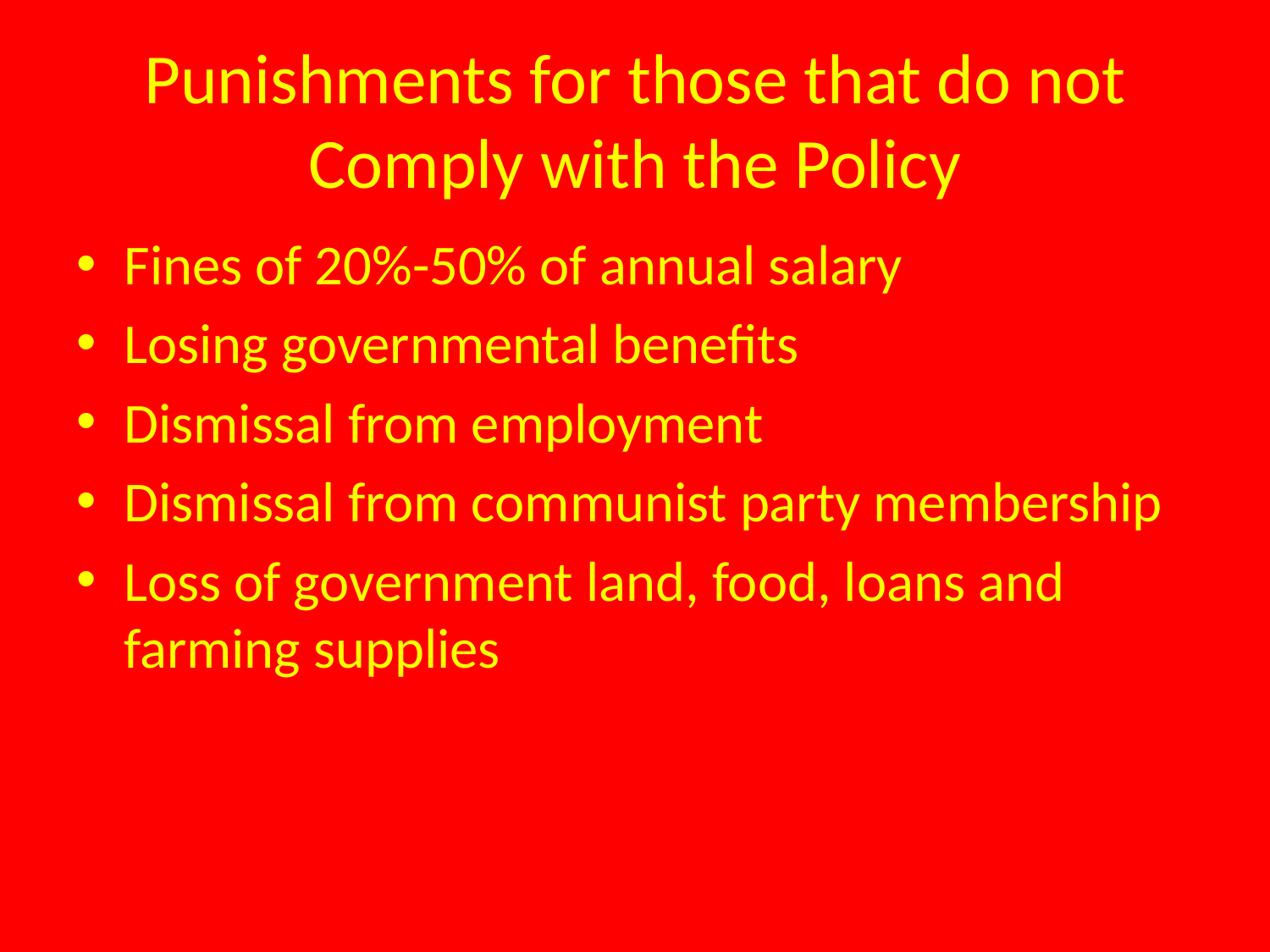

# Punishments for those that do not Comply with the Policy
Fines of 20%-50% of annual salary
Losing governmental benefits
Dismissal from employment
Dismissal from communist party membership
Loss of government land, food, loans and farming supplies